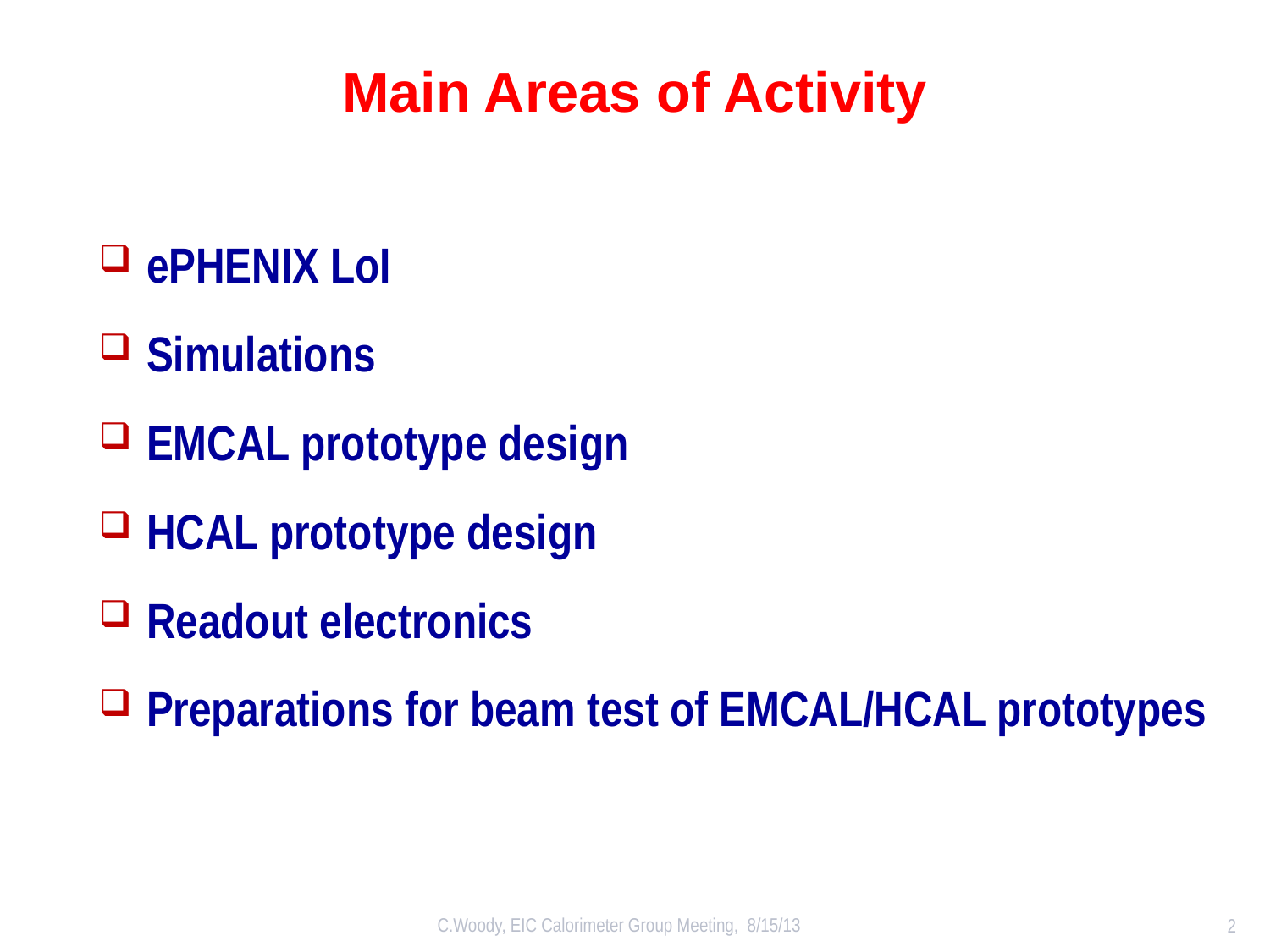

# Main Areas of Activity
ePHENIX LoI

Simulations

EMCAL prototype design

HCAL prototype design

Readout electronics

Preparations for beam test of EMCAL/HCAL prototypes

C.Woody, EIC Calorimeter Group Meeting,  8/15/13
2